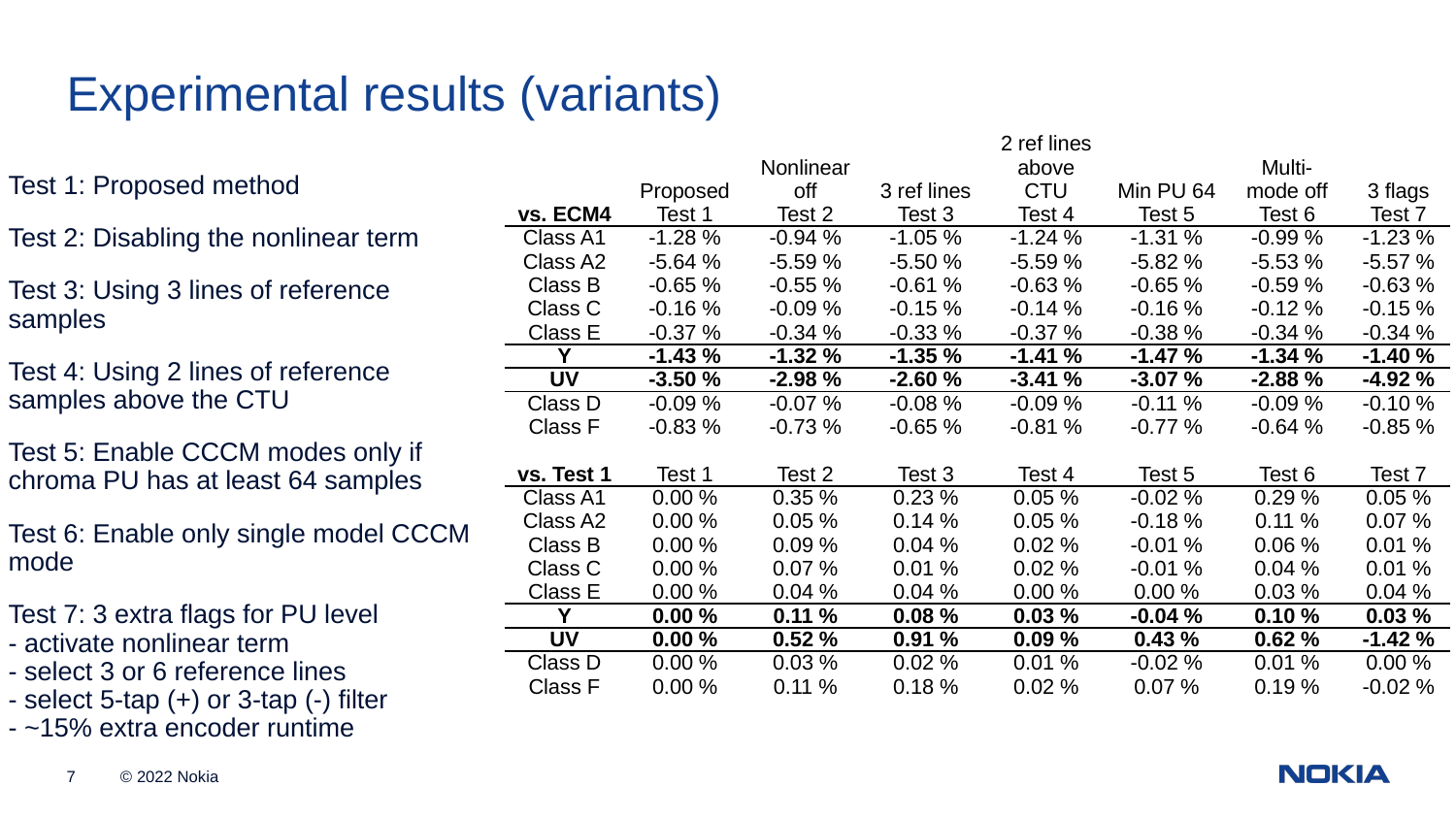

Experimental results (variants)
|  | Proposed | Nonlinear off | 3 ref lines | 2 ref lines above CTU | Min PU 64 | Multi-mode off | 3 flags |
| --- | --- | --- | --- | --- | --- | --- | --- |
| vs. ECM4 | Test 1 | Test 2 | Test 3 | Test 4 | Test 5 | Test 6 | Test 7 |
| Class A1 | -1.28 % | -0.94 % | -1.05 % | -1.24 % | -1.31 % | -0.99 % | -1.23 % |
| Class A2 | -5.64 % | -5.59 % | -5.50 % | -5.59 % | -5.82 % | -5.53 % | -5.57 % |
| Class B | -0.65 % | -0.55 % | -0.61 % | -0.63 % | -0.65 % | -0.59 % | -0.63 % |
| Class C | -0.16 % | -0.09 % | -0.15 % | -0.14 % | -0.16 % | -0.12 % | -0.15 % |
| Class E | -0.37 % | -0.34 % | -0.33 % | -0.37 % | -0.38 % | -0.34 % | -0.34 % |
| Y | -1.43 % | -1.32 % | -1.35 % | -1.41 % | -1.47 % | -1.34 % | -1.40 % |
| UV | -3.50 % | -2.98 % | -2.60 % | -3.41 % | -3.07 % | -2.88 % | -4.92 % |
| Class D | -0.09 % | -0.07 % | -0.08 % | -0.09 % | -0.11 % | -0.09 % | -0.10 % |
| Class F | -0.83 % | -0.73 % | -0.65 % | -0.81 % | -0.77 % | -0.64 % | -0.85 % |
|  |  |  |  |  |  |  |  |
| vs. Test 1 | Test 1 | Test 2 | Test 3 | Test 4 | Test 5 | Test 6 | Test 7 |
| Class A1 | 0.00 % | 0.35 % | 0.23 % | 0.05 % | -0.02 % | 0.29 % | 0.05 % |
| Class A2 | 0.00 % | 0.05 % | 0.14 % | 0.05 % | -0.18 % | 0.11 % | 0.07 % |
| Class B | 0.00 % | 0.09 % | 0.04 % | 0.02 % | -0.01 % | 0.06 % | 0.01 % |
| Class C | 0.00 % | 0.07 % | 0.01 % | 0.02 % | -0.01 % | 0.04 % | 0.01 % |
| Class E | 0.00 % | 0.04 % | 0.04 % | 0.00 % | 0.00 % | 0.03 % | 0.04 % |
| Y | 0.00 % | 0.11 % | 0.08 % | 0.03 % | -0.04 % | 0.10 % | 0.03 % |
| UV | 0.00 % | 0.52 % | 0.91 % | 0.09 % | 0.43 % | 0.62 % | -1.42 % |
| Class D | 0.00 % | 0.03 % | 0.02 % | 0.01 % | -0.02 % | 0.01 % | 0.00 % |
| Class F | 0.00 % | 0.11 % | 0.18 % | 0.02 % | 0.07 % | 0.19 % | -0.02 % |
Test 1: Proposed method
Test 2: Disabling the nonlinear term
Test 3: Using 3 lines of reference samples
Test 4: Using 2 lines of reference samples above the CTU
Test 5: Enable CCCM modes only if chroma PU has at least 64 samples
Test 6: Enable only single model CCCM mode
Test 7: 3 extra flags for PU level
- activate nonlinear term
- select 3 or 6 reference lines
- select 5-tap (+) or 3-tap (-) filter
- ~15% extra encoder runtime